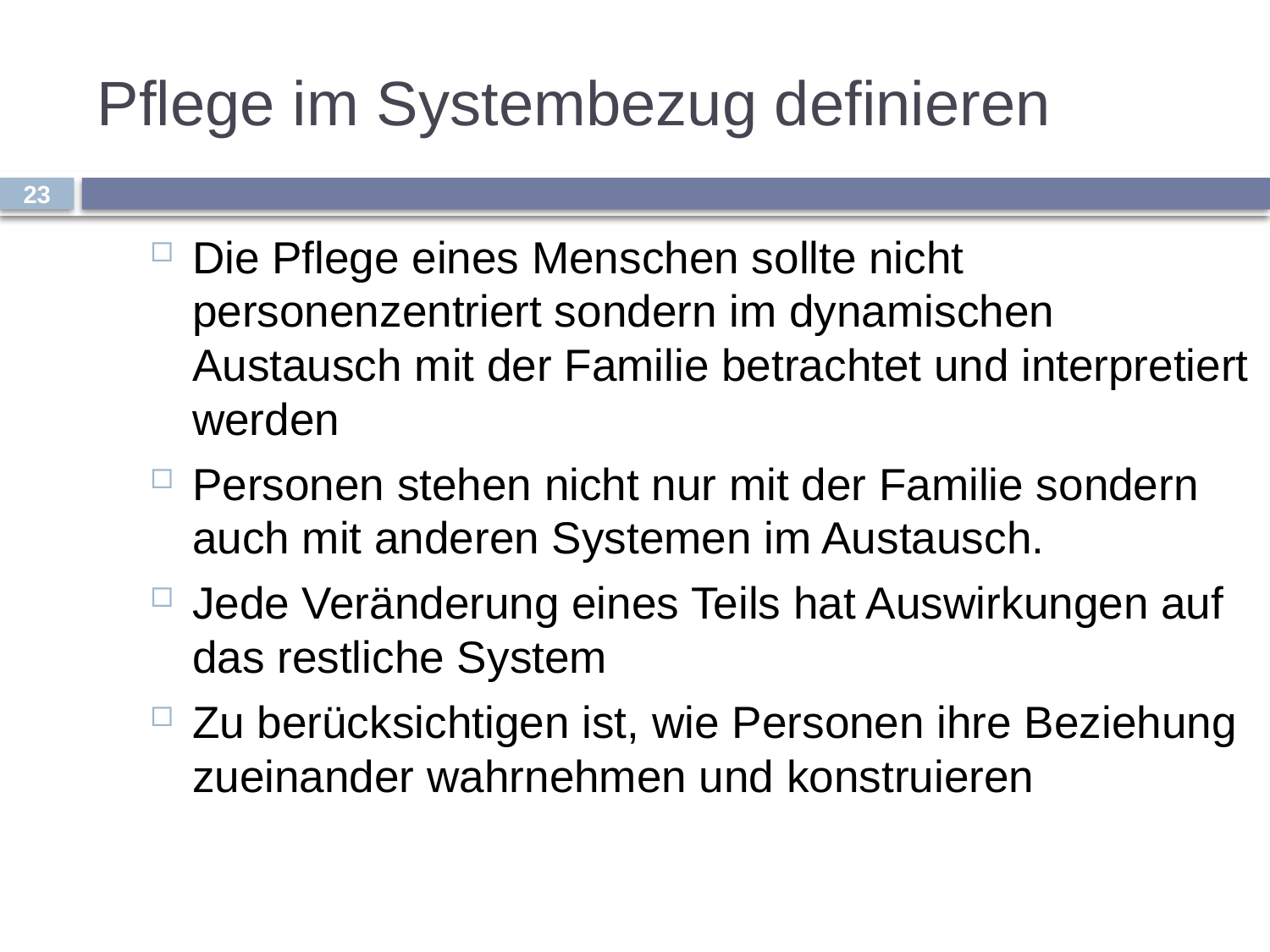

# Pflege im Systembezug definieren
23
Die Pflege eines Menschen sollte nicht personenzentriert sondern im dynamischen Austausch mit der Familie betrachtet und interpretiert werden
Personen stehen nicht nur mit der Familie sondern auch mit anderen Systemen im Austausch.
Jede Veränderung eines Teils hat Auswirkungen auf das restliche System
Zu berücksichtigen ist, wie Personen ihre Beziehung zueinander wahrnehmen und konstruieren